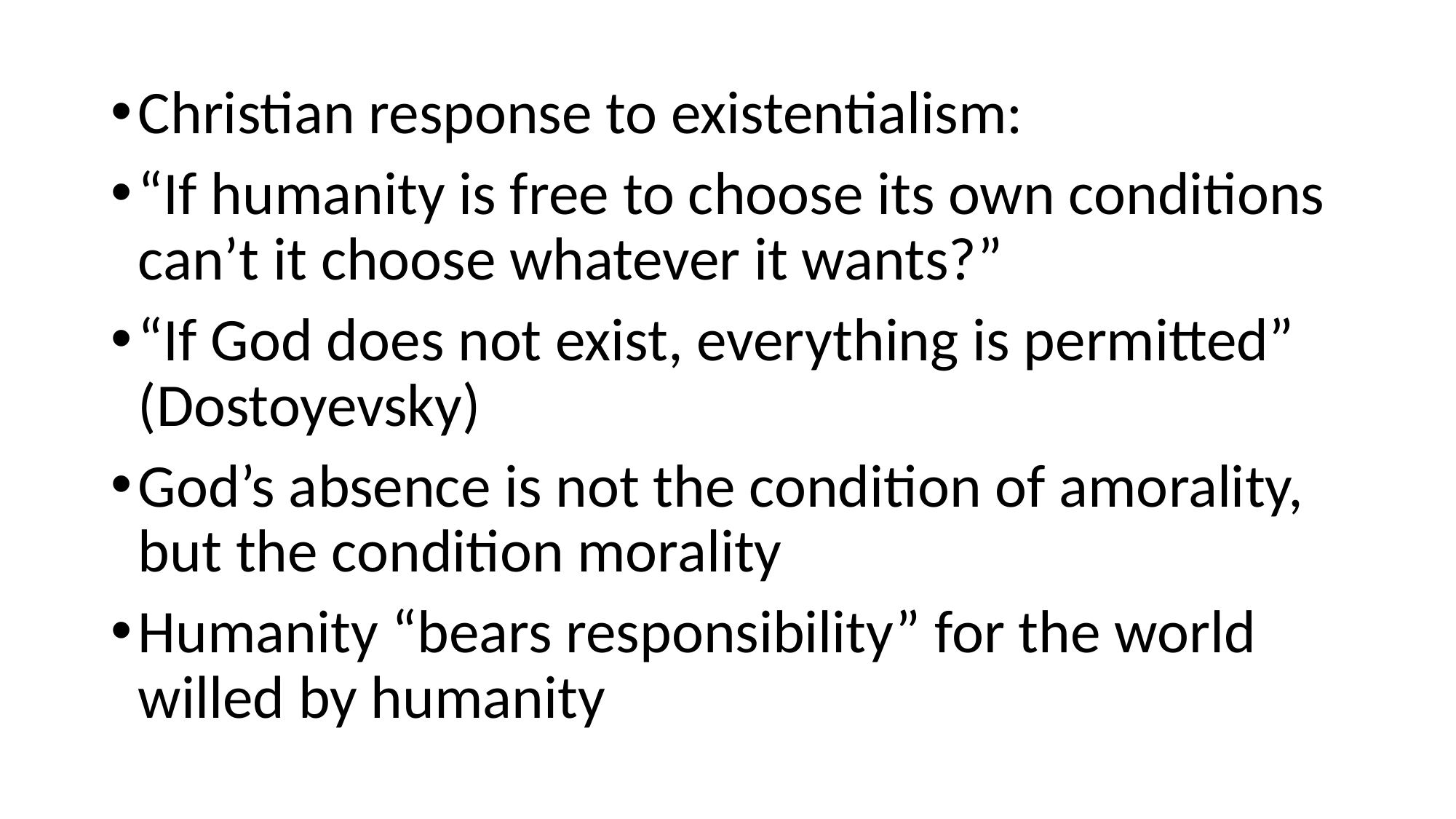

Christian response to existentialism:
“If humanity is free to choose its own conditions can’t it choose whatever it wants?”
“If God does not exist, everything is permitted” (Dostoyevsky)
God’s absence is not the condition of amorality, but the condition morality
Humanity “bears responsibility” for the world willed by humanity